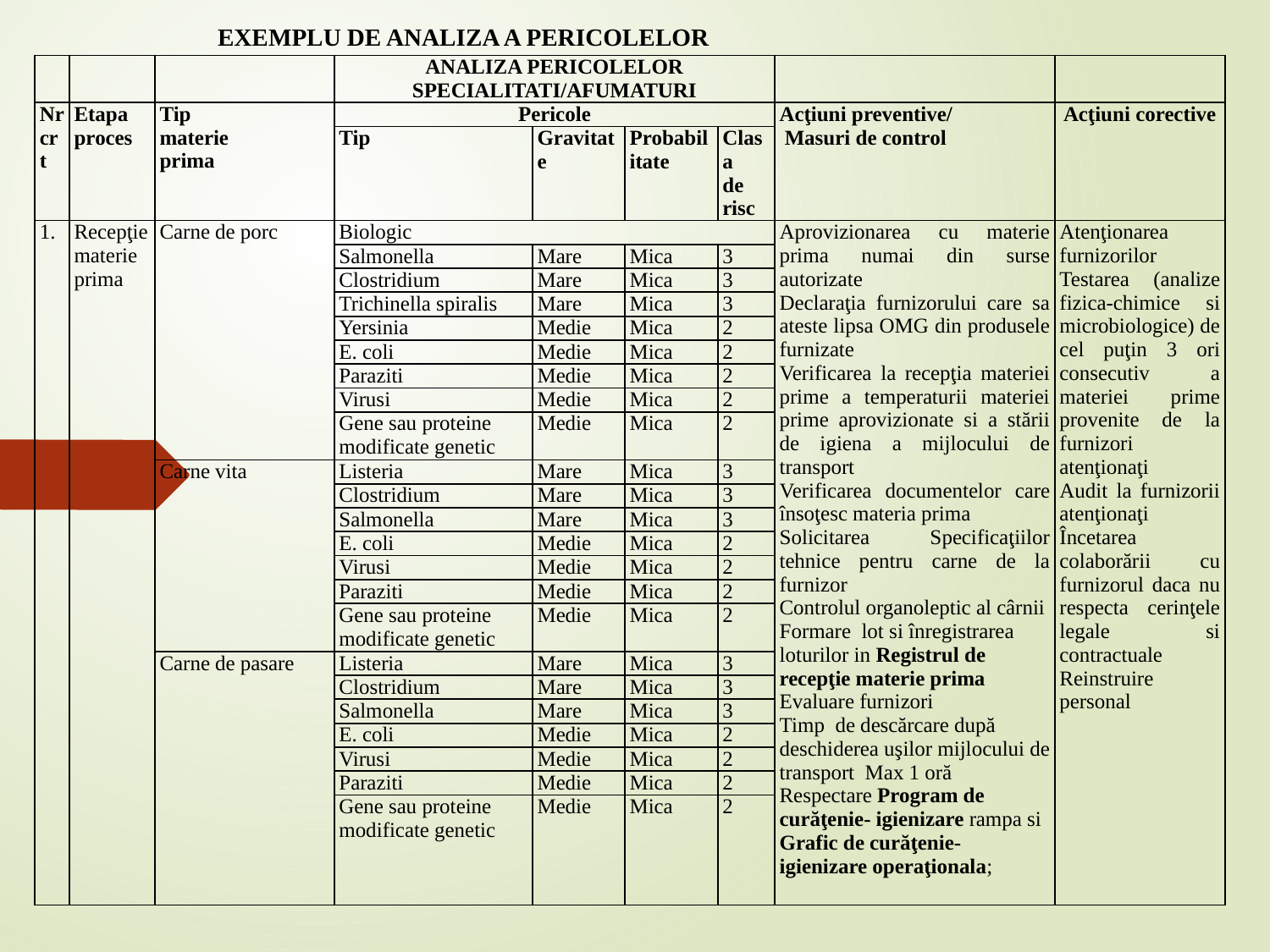

EXEMPLU DE ANALIZA A PERICOLELOR

|  |  |  | ANALIZA PERICOLELOR SPECIALITATI/AFUMATURI |  |  |  |  |  |
| --- | --- | --- | --- | --- | --- | --- | --- | --- |
| Nr crt | Etapa proces | Tip materie prima | Pericole |  |  |  | Acţiuni preventive/ Masuri de control | Acţiuni corective |
|  |  |  | Tip | Gravitate | Probabilitate | Clasa de risc |  |  |
| 1. | Recepţie materie prima | Carne de porc | Biologic |  |  |  | Aprovizionarea cu materie prima numai din surse autorizate Declaraţia furnizorului care sa ateste lipsa OMG din produsele furnizate Verificarea la recepţia materiei prime a temperaturii materiei prime aprovizionate si a stării de igiena a mijlocului de transport Verificarea documentelor care însoţesc materia prima Solicitarea Specificaţiilor tehnice pentru carne de la furnizor Controlul organoleptic al cârnii Formare lot si înregistrarea loturilor in Registrul de recepţie materie prima Evaluare furnizori Timp de descărcare după deschiderea uşilor mijlocului de transport Max 1 oră Respectare Program de curăţenie- igienizare rampa si Grafic de curăţenie- igienizare operaţionala; | Atenţionarea furnizorilor Testarea (analize fizica-chimice si microbiologice) de cel puţin 3 ori consecutiv a materiei prime provenite de la furnizori atenţionaţi Audit la furnizorii atenţionaţi Încetarea colaborării cu furnizorul daca nu respecta cerinţele legale si contractuale Reinstruire personal |
|  |  |  | Salmonella | Mare | Mica | 3 |  |  |
|  |  |  | Clostridium | Mare | Mica | 3 |  |  |
|  |  |  | Trichinella spiralis | Mare | Mica | 3 |  |  |
|  |  |  | Yersinia | Medie | Mica | 2 |  |  |
|  |  |  | E. coli | Medie | Mica | 2 |  |  |
|  |  |  | Paraziti | Medie | Mica | 2 |  |  |
|  |  |  | Virusi | Medie | Mica | 2 |  |  |
|  |  |  | Gene sau proteine modificate genetic | Medie | Mica | 2 |  |  |
|  |  | Carne vita | Listeria | Mare | Mica | 3 |  |  |
|  |  |  | Clostridium | Mare | Mica | 3 |  |  |
|  |  |  | Salmonella | Mare | Mica | 3 |  |  |
|  |  |  | E. coli | Medie | Mica | 2 |  |  |
|  |  |  | Virusi | Medie | Mica | 2 |  |  |
|  |  |  | Paraziti | Medie | Mica | 2 |  |  |
|  |  |  | Gene sau proteine modificate genetic | Medie | Mica | 2 |  |  |
|  |  | Carne de pasare | Listeria | Mare | Mica | 3 |  |  |
|  |  |  | Clostridium | Mare | Mica | 3 |  |  |
|  |  |  | Salmonella | Mare | Mica | 3 |  |  |
|  |  |  | E. coli | Medie | Mica | 2 |  |  |
|  |  |  | Virusi | Medie | Mica | 2 |  |  |
|  |  |  | Paraziti | Medie | Mica | 2 |  |  |
|  |  |  | Gene sau proteine modificate genetic | Medie | Mica | 2 |  |  |